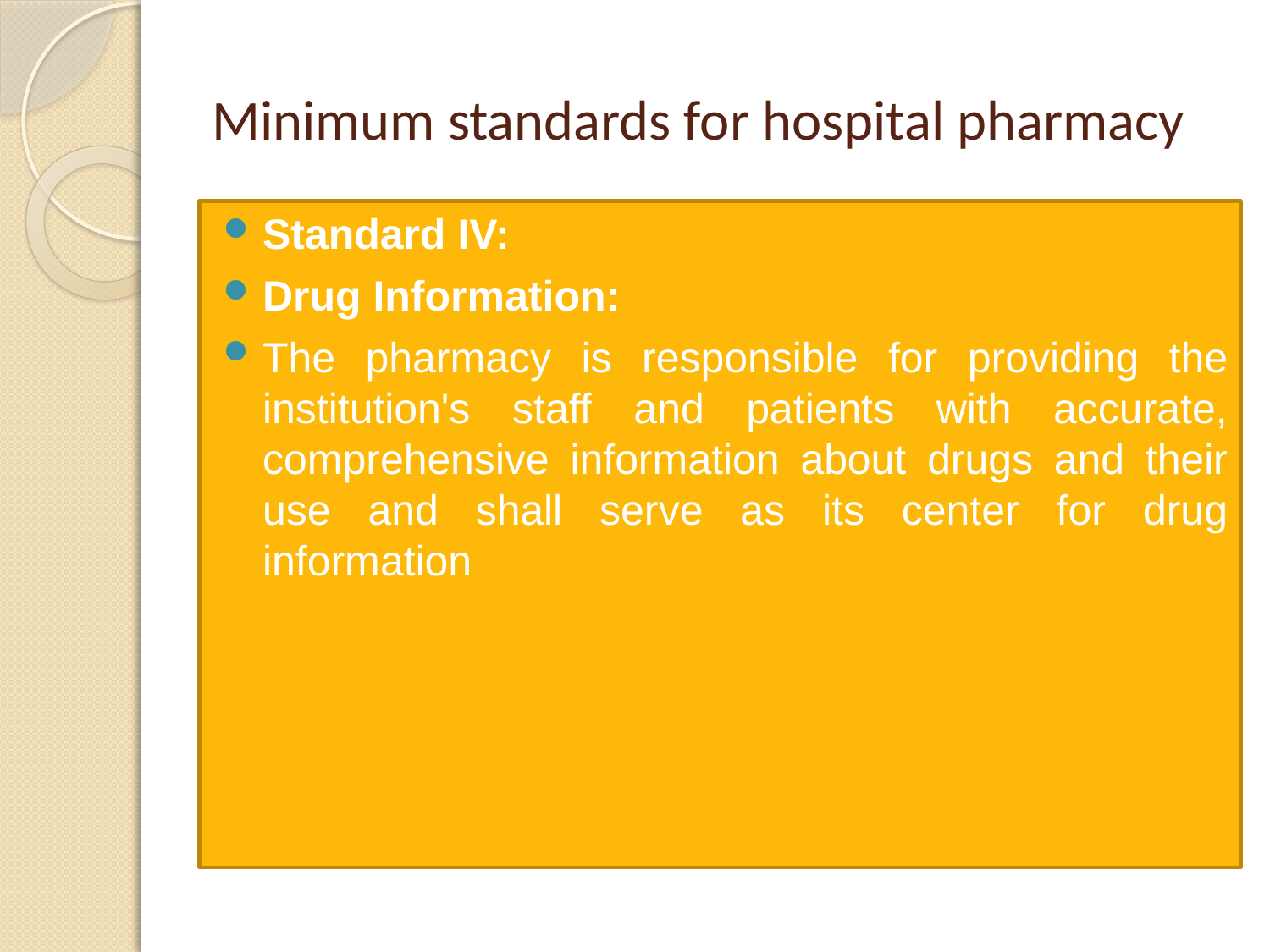

# Minimum standards for hospital pharmacy
Standard IV:
Drug Information:
The pharmacy is responsible for providing the institution's staff and patients with accurate, comprehensive information about drugs and their use and shall serve as its center for drug information